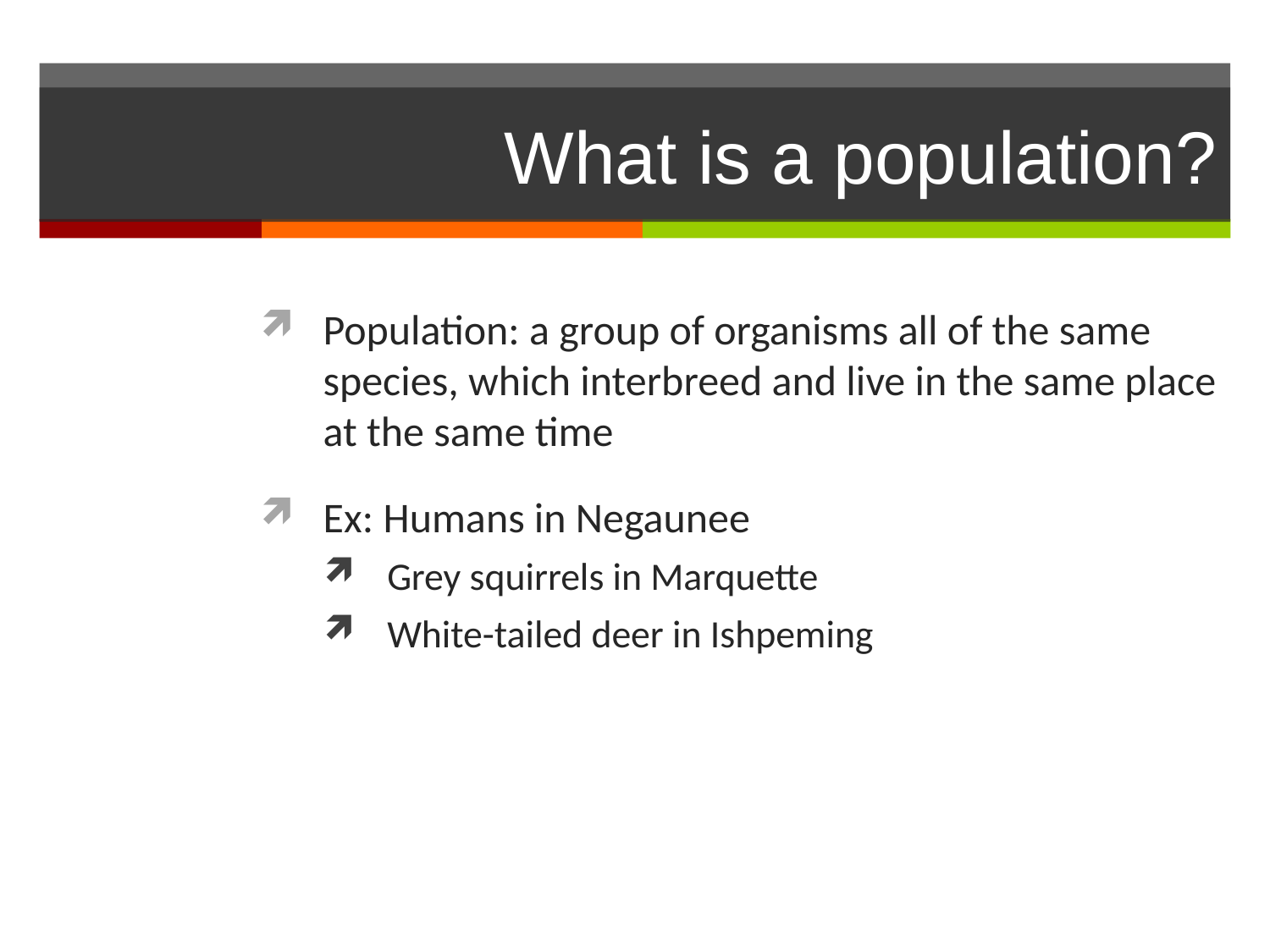

# What is a population?
Population: a group of organisms all of the same species, which interbreed and live in the same place at the same time
Ex: Humans in Negaunee
Grey squirrels in Marquette
White-tailed deer in Ishpeming